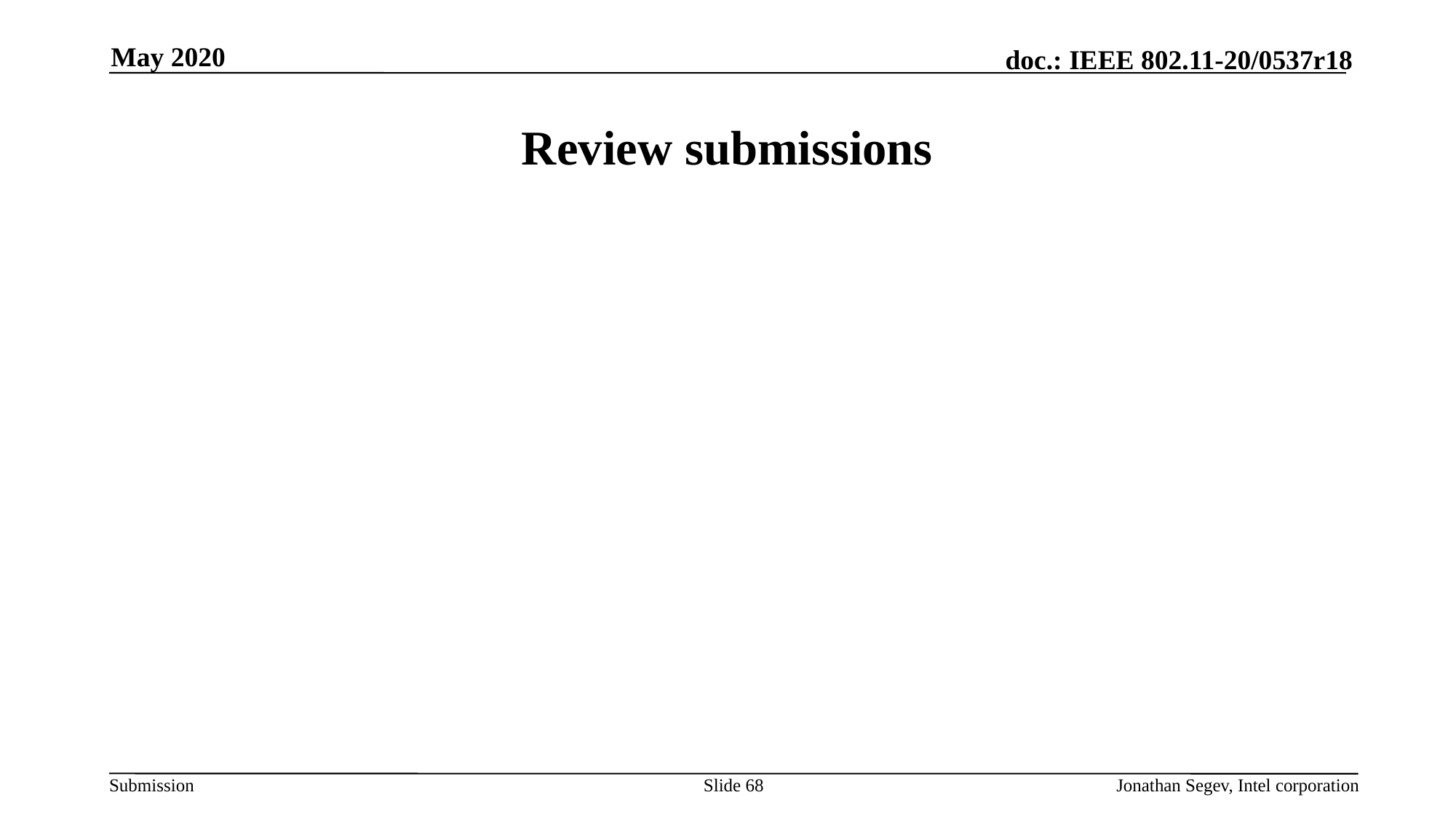

May 2020
# Review submissions

Slide 68
Jonathan Segev, Intel corporation